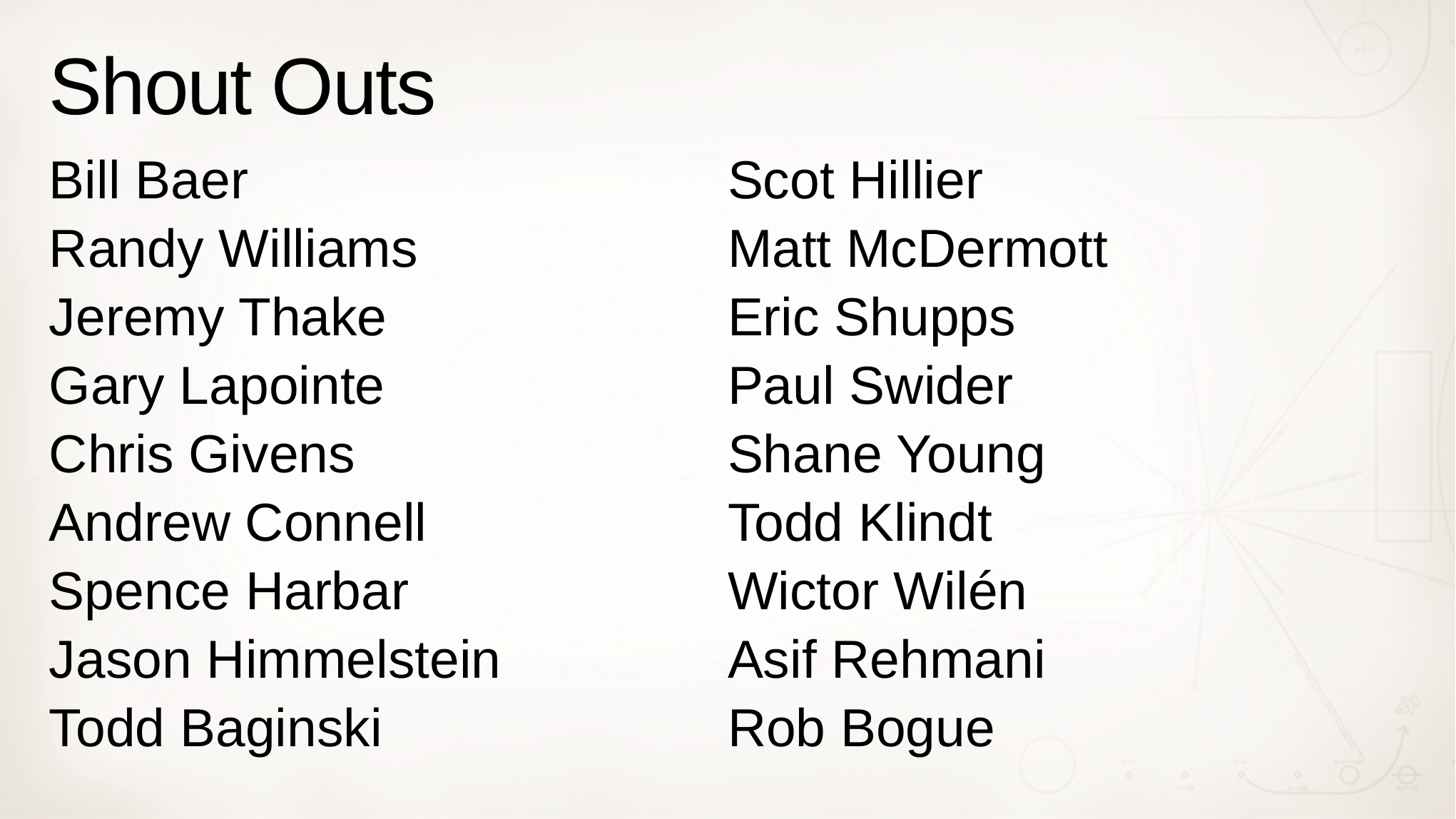

# Shout Outs
Bill Baer
Randy Williams
Jeremy Thake
Gary Lapointe
Chris Givens
Andrew Connell
Spence Harbar
Jason Himmelstein
Todd Baginski
Scot Hillier
Matt McDermott
Eric Shupps
Paul Swider
Shane Young
Todd Klindt
Wictor Wilén
Asif Rehmani
Rob Bogue